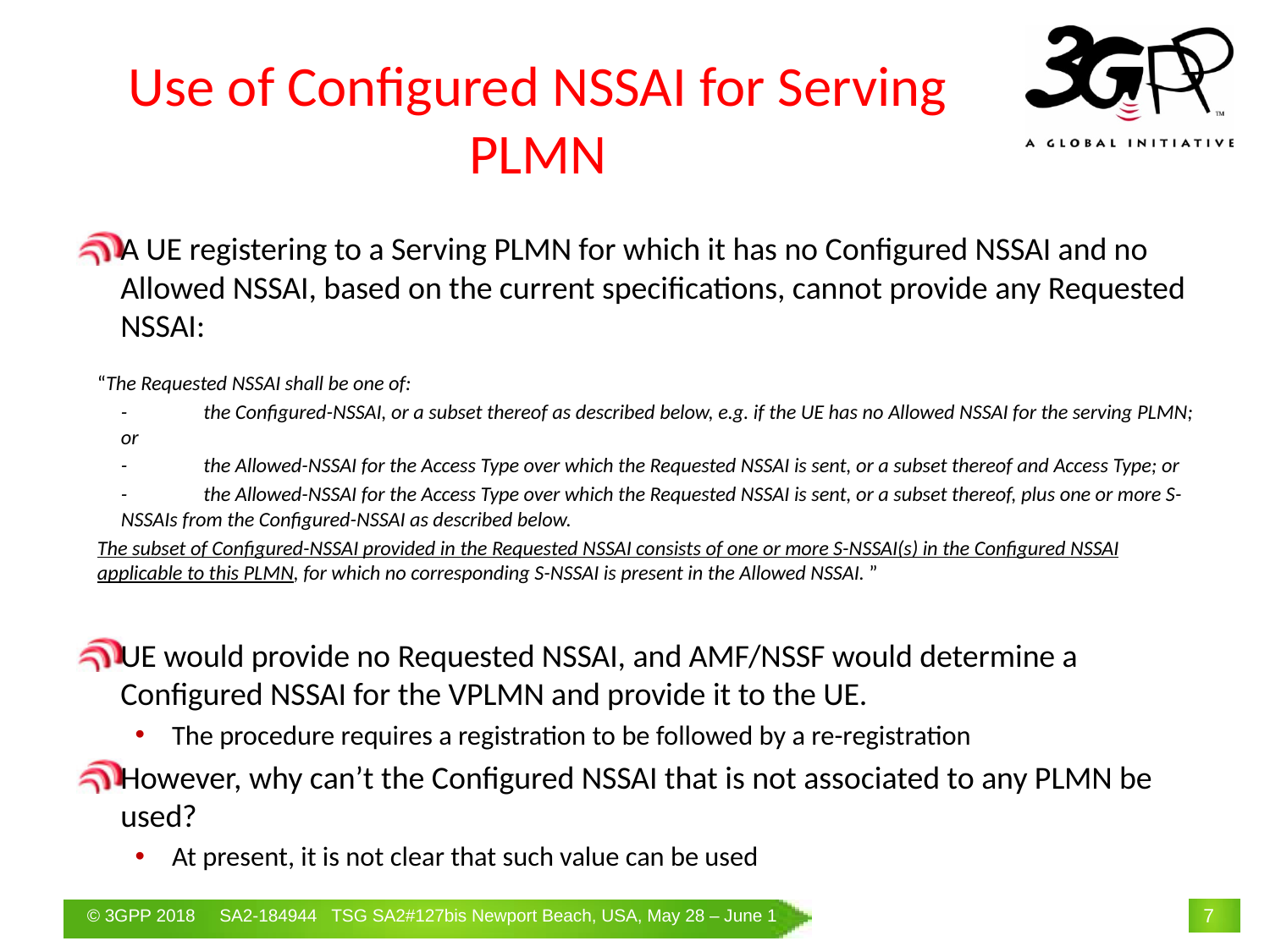

# Use of Configured NSSAI for Serving PLMN
A UE registering to a Serving PLMN for which it has no Configured NSSAI and no Allowed NSSAI, based on the current specifications, cannot provide any Requested NSSAI:

“The Requested NSSAI shall be one of:
-	the Configured-NSSAI, or a subset thereof as described below, e.g. if the UE has no Allowed NSSAI for the serving PLMN; or
-	the Allowed-NSSAI for the Access Type over which the Requested NSSAI is sent, or a subset thereof and Access Type; or
-	the Allowed-NSSAI for the Access Type over which the Requested NSSAI is sent, or a subset thereof, plus one or more S-NSSAIs from the Configured-NSSAI as described below.
The subset of Configured-NSSAI provided in the Requested NSSAI consists of one or more S-NSSAI(s) in the Configured NSSAI applicable to this PLMN, for which no corresponding S-NSSAI is present in the Allowed NSSAI. ”

UE would provide no Requested NSSAI, and AMF/NSSF would determine a Configured NSSAI for the VPLMN and provide it to the UE.
The procedure requires a registration to be followed by a re-registration
However, why can’t the Configured NSSAI that is not associated to any PLMN be used?
At present, it is not clear that such value can be used